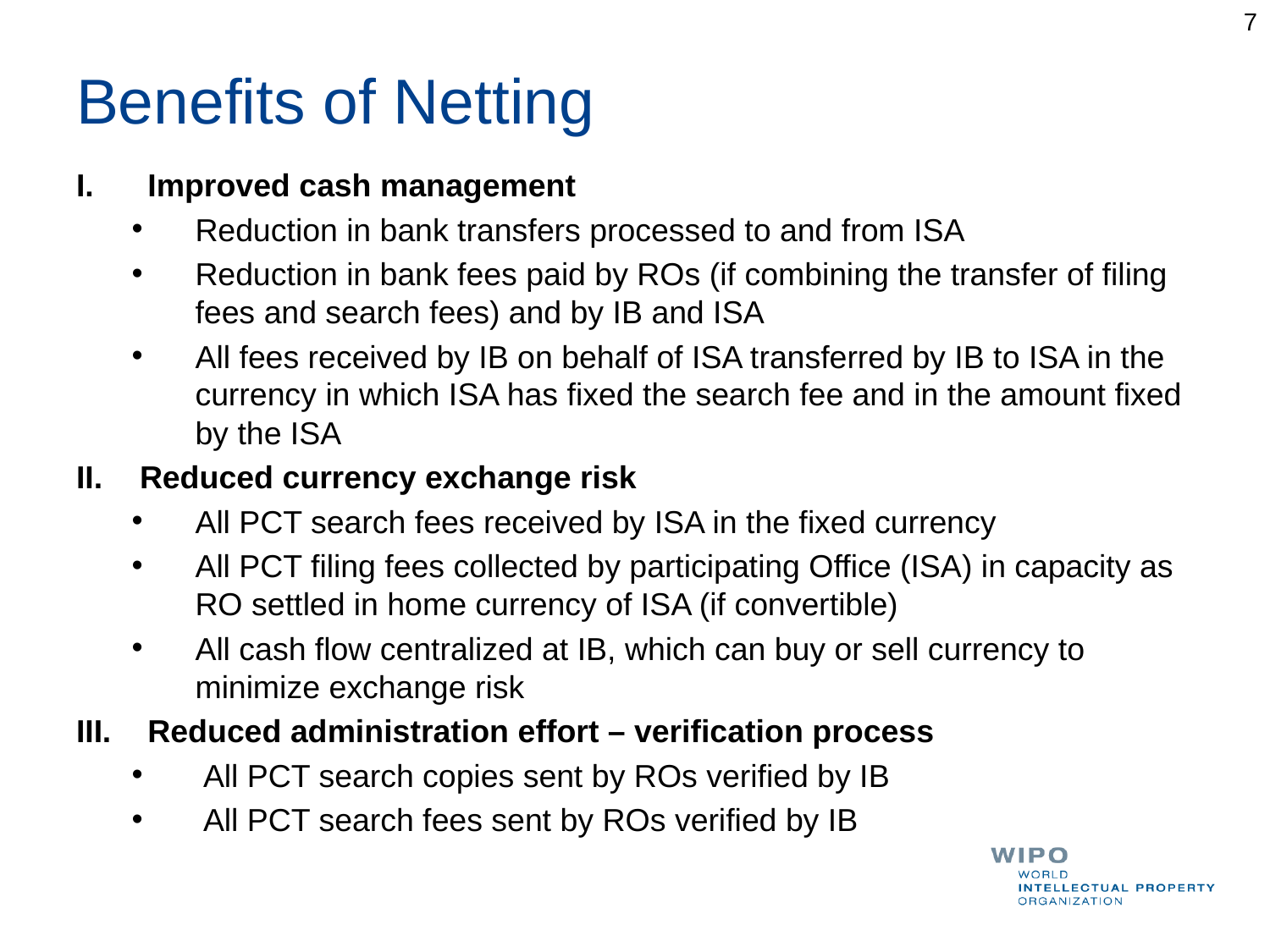

7
# Benefits of Netting
Improved cash management
Reduction in bank transfers processed to and from ISA
Reduction in bank fees paid by ROs (if combining the transfer of filing fees and search fees) and by IB and ISA
All fees received by IB on behalf of ISA transferred by IB to ISA in the currency in which ISA has fixed the search fee and in the amount fixed by the ISA
Reduced currency exchange risk
All PCT search fees received by ISA in the fixed currency
All PCT filing fees collected by participating Office (ISA) in capacity as RO settled in home currency of ISA (if convertible)
All cash flow centralized at IB, which can buy or sell currency to minimize exchange risk
Reduced administration effort – verification process
All PCT search copies sent by ROs verified by IB
All PCT search fees sent by ROs verified by IB